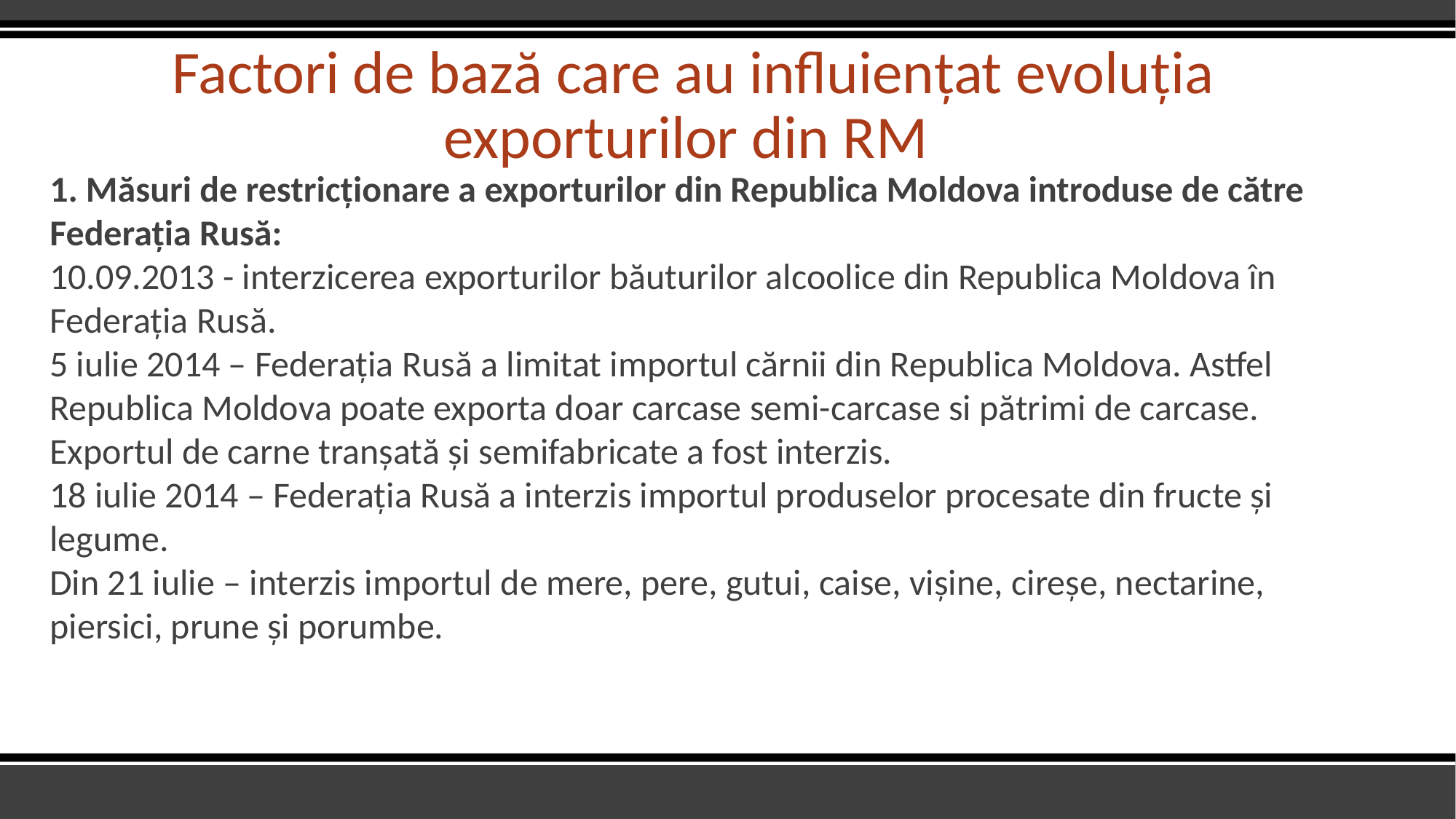

# Factori de bază care au influienţat evoluţia exporturilor din RM
1. Măsuri de restricţionare a exporturilor din Republica Moldova introduse de către Federaţia Rusă:
10.09.2013 - interzicerea exporturilor băuturilor alcoolice din Republica Moldova în Federaţia Rusă.
5 iulie 2014 – Federaţia Rusă a limitat importul cărnii din Republica Moldova. Astfel Republica Moldova poate exporta doar carcase semi-carcase si pătrimi de carcase. Exportul de carne tranşată şi semifabricate a fost interzis.
18 iulie 2014 – Federaţia Rusă a interzis importul produselor procesate din fructe şi legume.
Din 21 iulie – interzis importul de mere, pere, gutui, caise, vişine, cireşe, nectarine, piersici, prune şi porumbe.